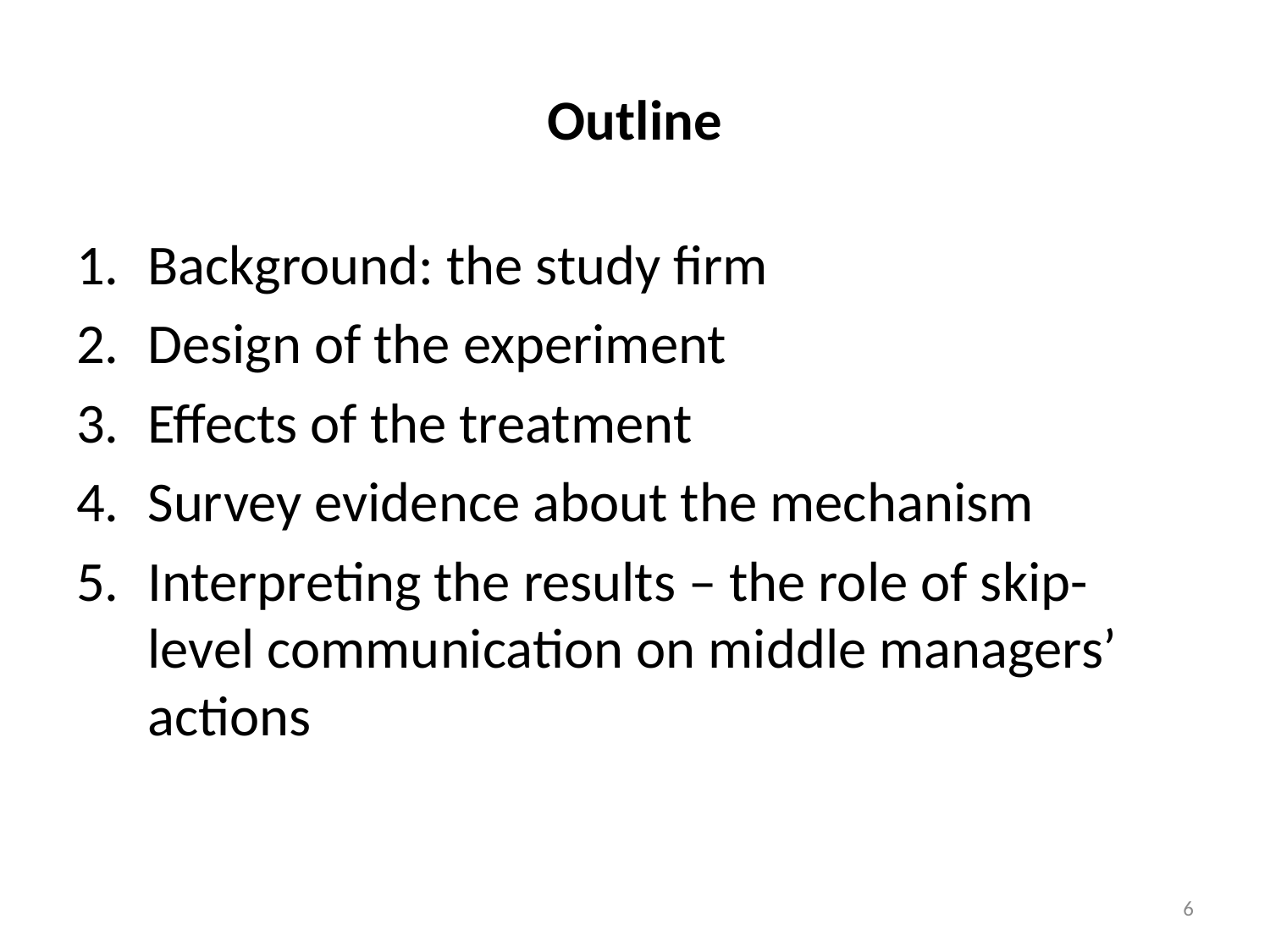

# Outline
Background: the study firm
Design of the experiment
Effects of the treatment
Survey evidence about the mechanism
Interpreting the results – the role of skip-level communication on middle managers’ actions

6